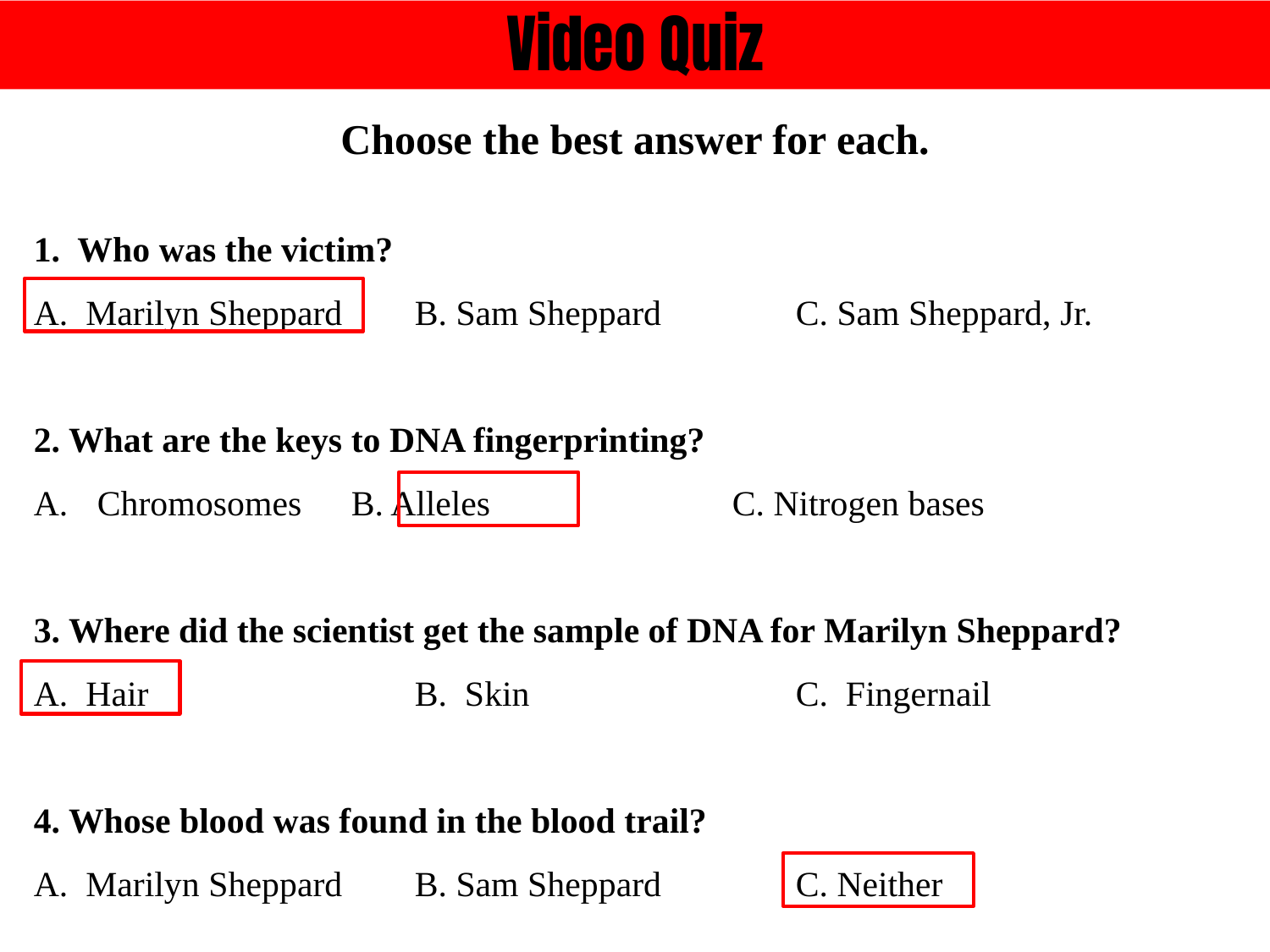

Video Quiz
Choose the best answer for each.

1.  Who was the victim?
A.  Marilyn Sheppard	B. Sam Sheppard		C. Sam Sheppard, Jr.

2. What are the keys to DNA fingerprinting?
Chromosomes	B. Alleles		C. Nitrogen bases

3. Where did the scientist get the sample of DNA for Marilyn Sheppard?
A.  Hair			B.  Skin			C.  Fingernail

4. Whose blood was found in the blood trail?
A.  Marilyn Sheppard	B. Sam Sheppard		C. Neither